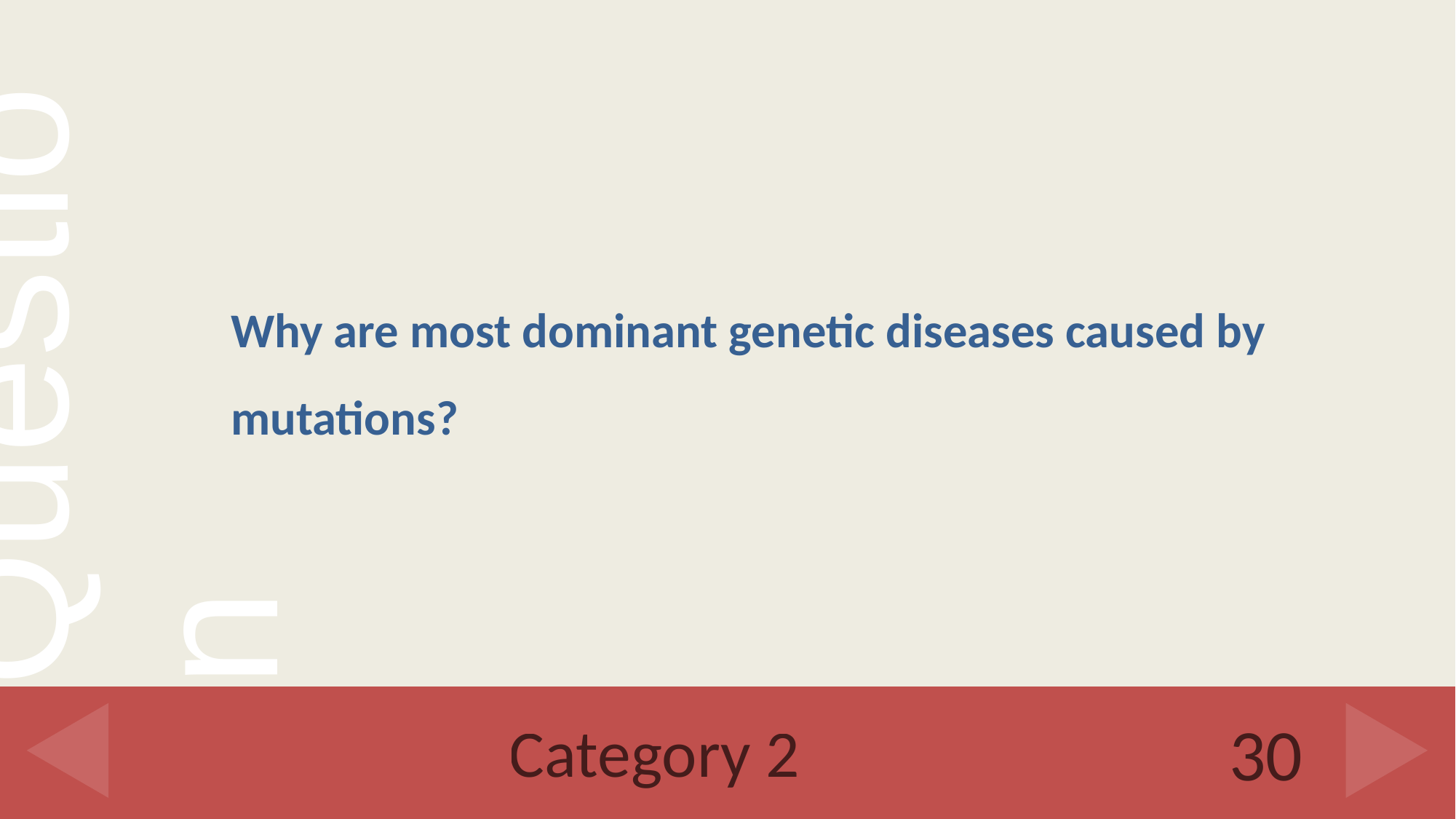

Why are most dominant genetic diseases caused by mutations?
# Category 2
30